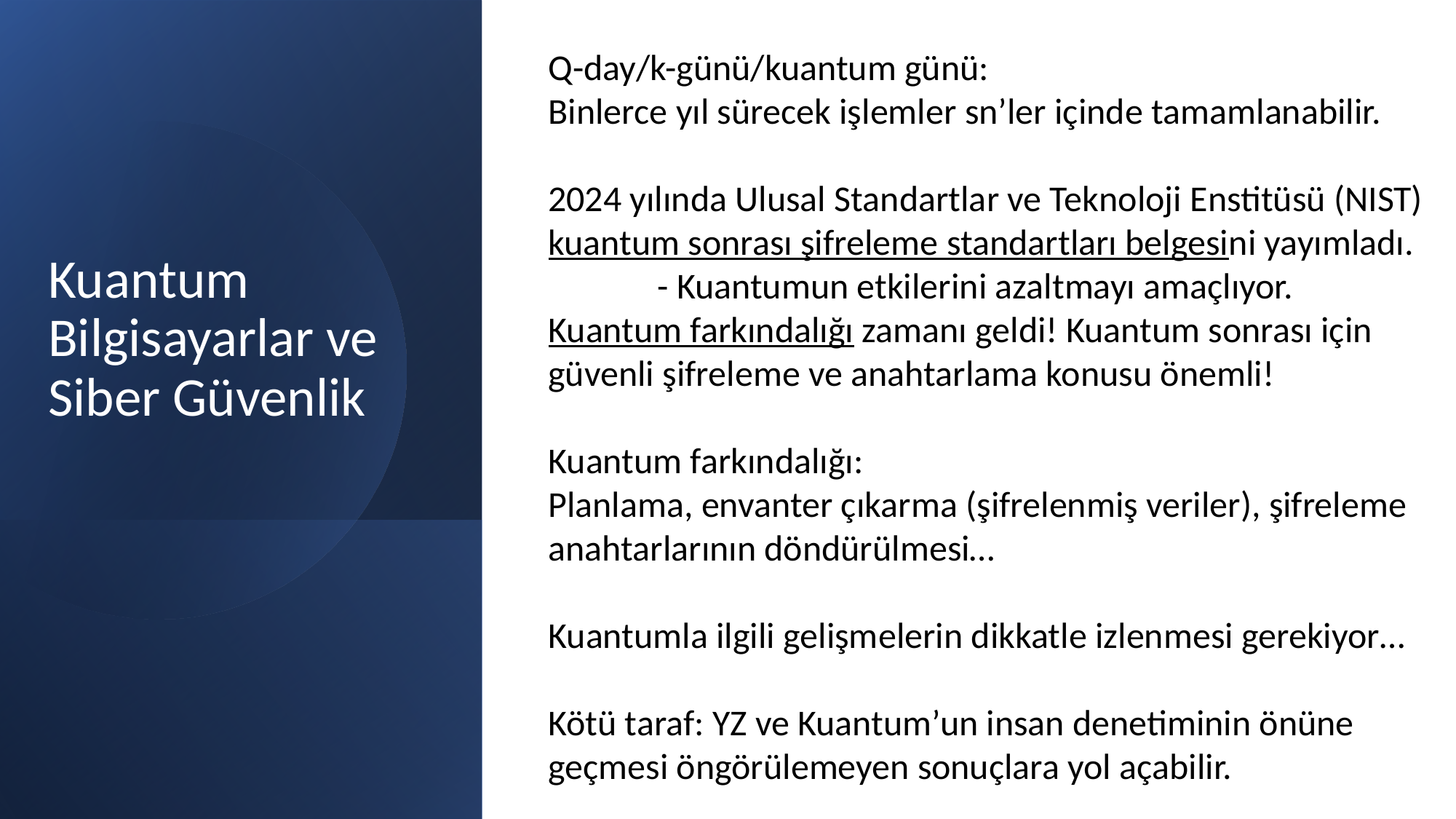

Q-day/k-günü/kuantum günü:
Binlerce yıl sürecek işlemler sn’ler içinde tamamlanabilir.

2024 yılında Ulusal Standartlar ve Teknoloji Enstitüsü (NIST) kuantum sonrası şifreleme standartları belgesini yayımladı.
 	- Kuantumun etkilerini azaltmayı amaçlıyor.
Kuantum farkındalığı zamanı geldi! Kuantum sonrası için güvenli şifreleme ve anahtarlama konusu önemli!

Kuantum farkındalığı:
Planlama, envanter çıkarma (şifrelenmiş veriler), şifreleme anahtarlarının döndürülmesi…

Kuantumla ilgili gelişmelerin dikkatle izlenmesi gerekiyor…

Kötü taraf: YZ ve Kuantum’un insan denetiminin önüne geçmesi öngörülemeyen sonuçlara yol açabilir.

# Kuantum Bilgisayarlar ve Siber Güvenlik